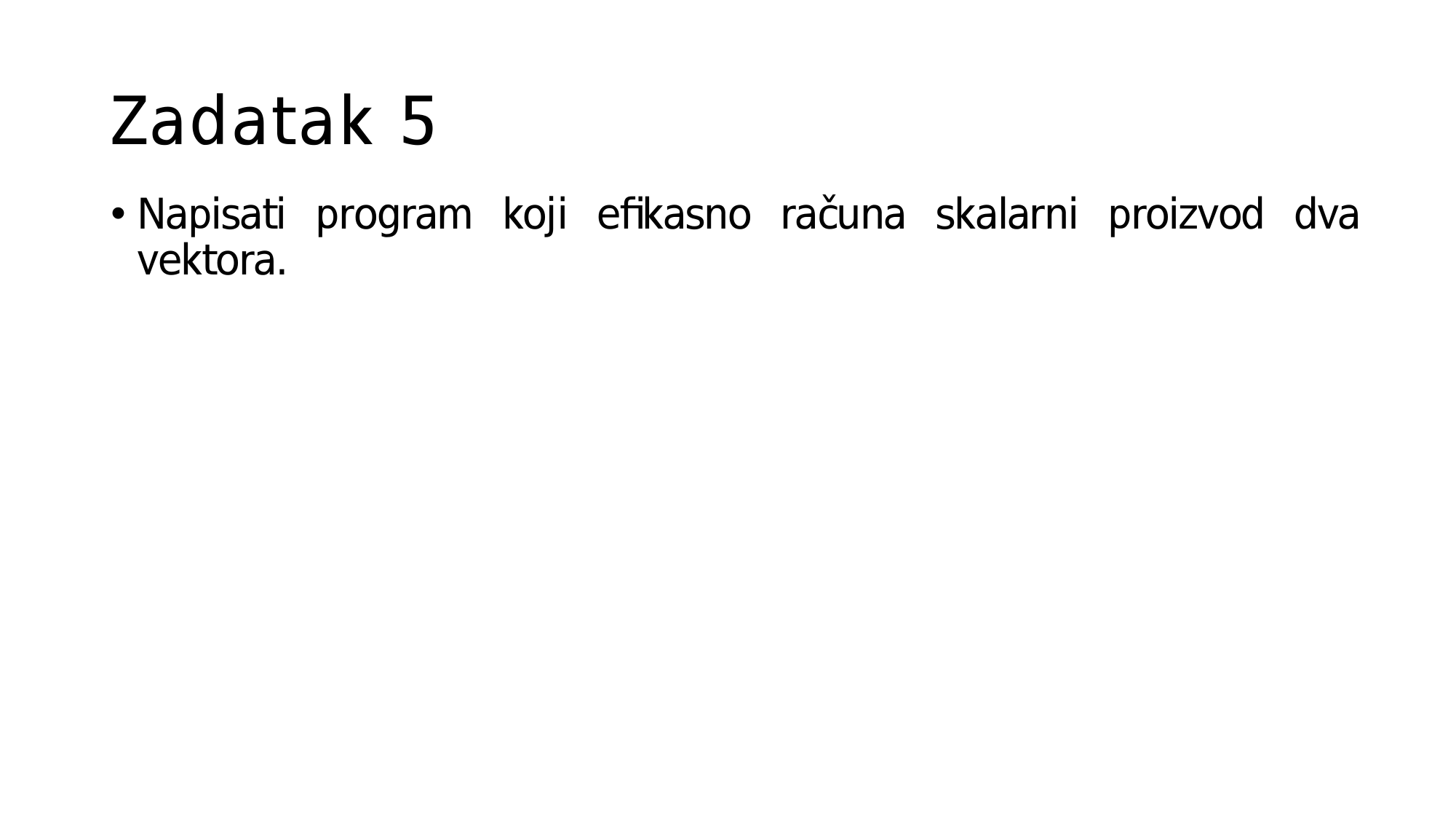

# Zadatak 5
Napisati program koji efikasno računa skalarni proizvod dva vektora.